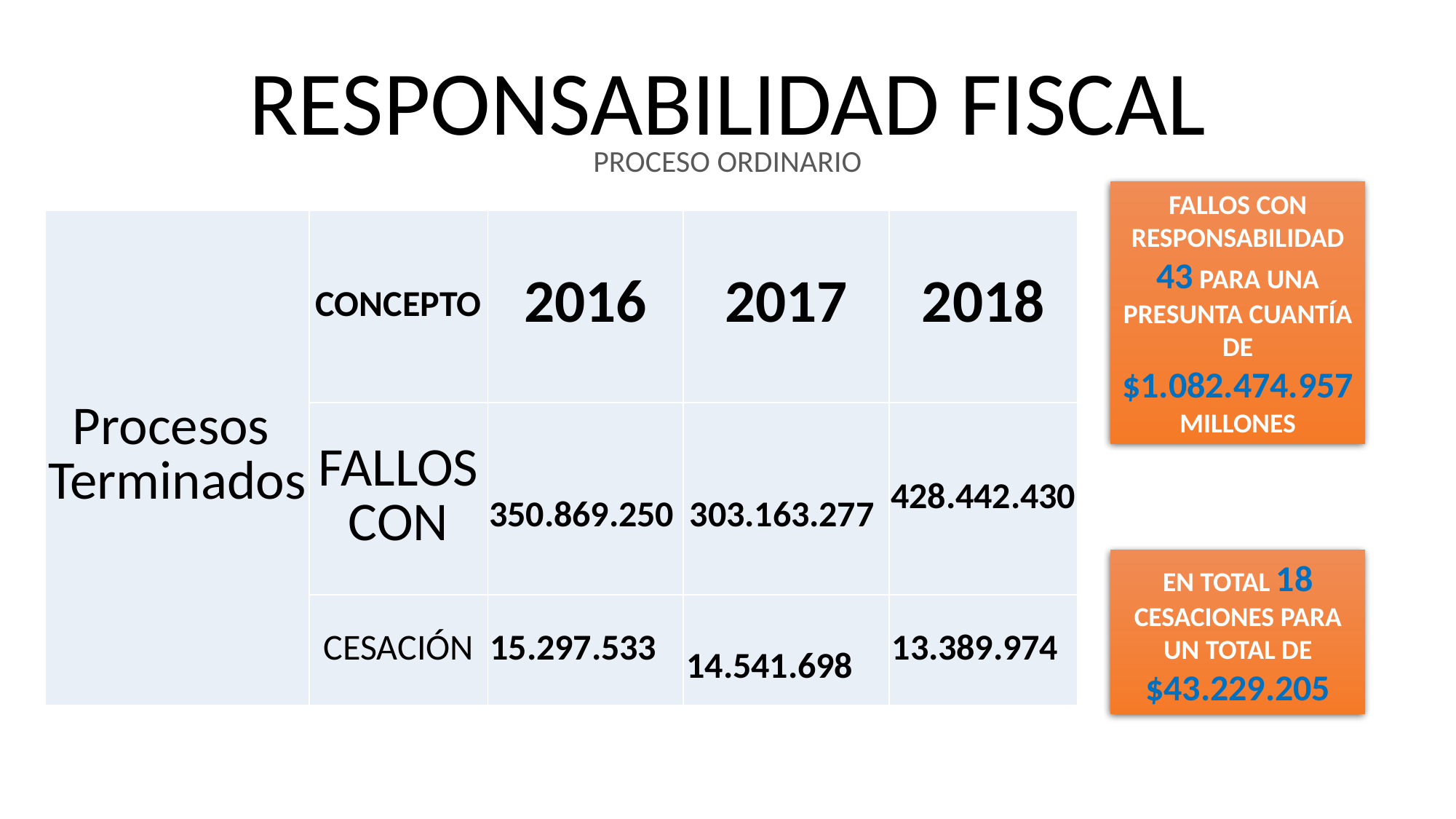

# RESPONSABILIDAD FISCAL
PROCESO ORDINARIO
FALLOS CON RESPONSABILIDAD 43 PARA UNA PRESUNTA CUANTÍA DE $1.082.474.957 MILLONES
| Procesos Terminados | CONCEPTO | 2016 | 2017 | 2018 |
| --- | --- | --- | --- | --- |
|  | FALLOS CON | 350.869.250 | 303.163.277 | 428.442.430 |
|  | CESACIÓN | 15.297.533 | 14.541.698 | 13.389.974 |
EN TOTAL 18 CESACIONES PARA UN TOTAL DE $43.229.205